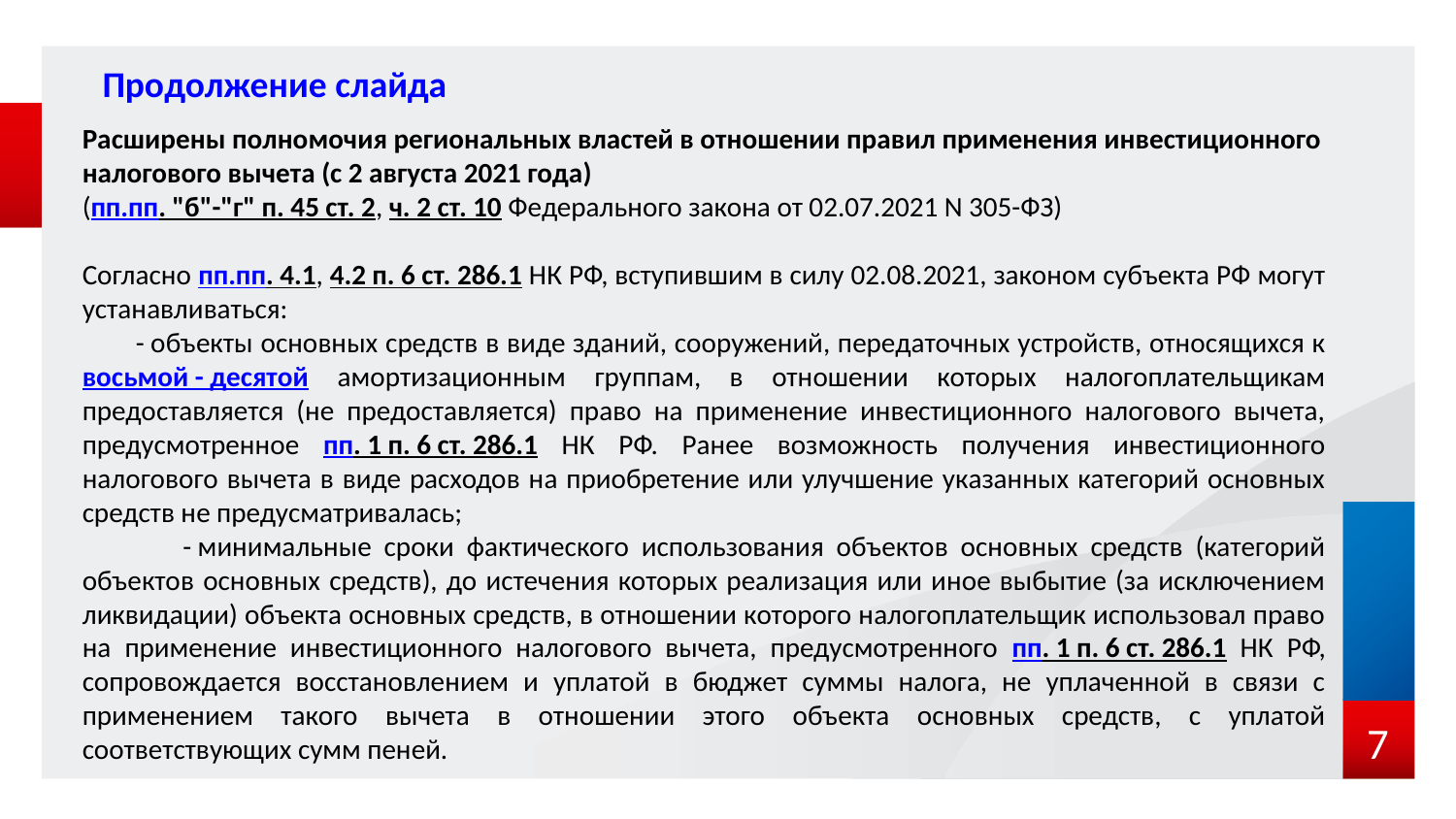

Продолжение слайда
Расширены полномочия региональных властей в отношении правил применения инвестиционного налогового вычета (с 2 августа 2021 года)
(пп.пп. "б"-"г" п. 45 ст. 2, ч. 2 ст. 10 Федерального закона от 02.07.2021 N 305-ФЗ)

Согласно пп.пп. 4.1, 4.2 п. 6 ст. 286.1 НК РФ, вступившим в силу 02.08.2021, законом субъекта РФ могут устанавливаться:
       - объекты основных средств в виде зданий, сооружений, передаточных устройств, относящихся к восьмой - десятой амортизационным группам, в отношении которых налогоплательщикам предоставляется (не предоставляется) право на применение инвестиционного налогового вычета, предусмотренное пп. 1 п. 6 ст. 286.1 НК РФ. Ранее возможность получения инвестиционного налогового вычета в виде расходов на приобретение или улучшение указанных категорий основных средств не предусматривалась;
        - минимальные сроки фактического использования объектов основных средств (категорий объектов основных средств), до истечения которых реализация или иное выбытие (за исключением ликвидации) объекта основных средств, в отношении которого налогоплательщик использовал право на применение инвестиционного налогового вычета, предусмотренного пп. 1 п. 6 ст. 286.1 НК РФ, сопровождается восстановлением и уплатой в бюджет суммы налога, не уплаченной в связи с применением такого вычета в отношении этого объекта основных средств, с уплатой соответствующих сумм пеней.
 7